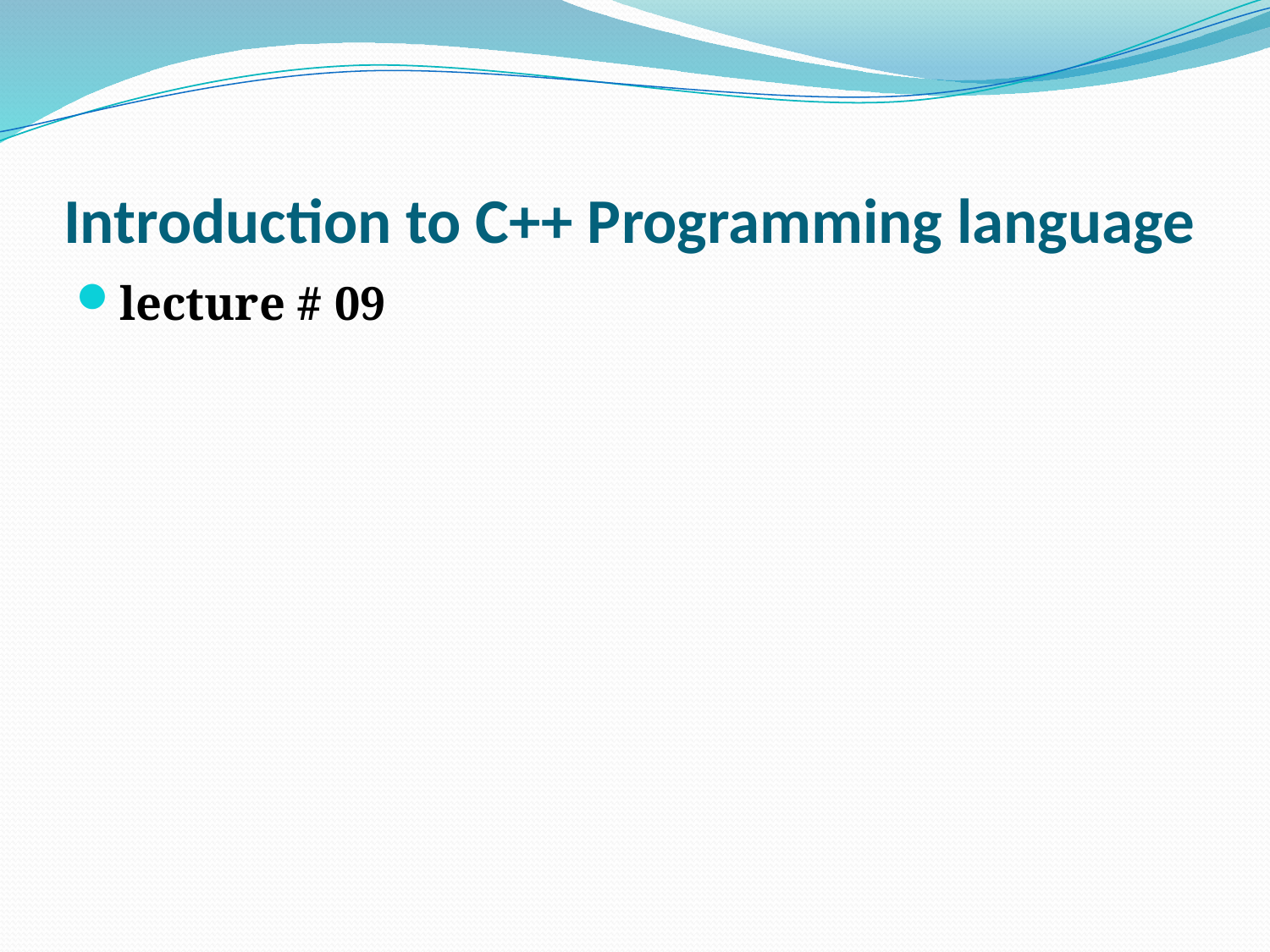

# Introduction to C++ Programming language
lecture # 09